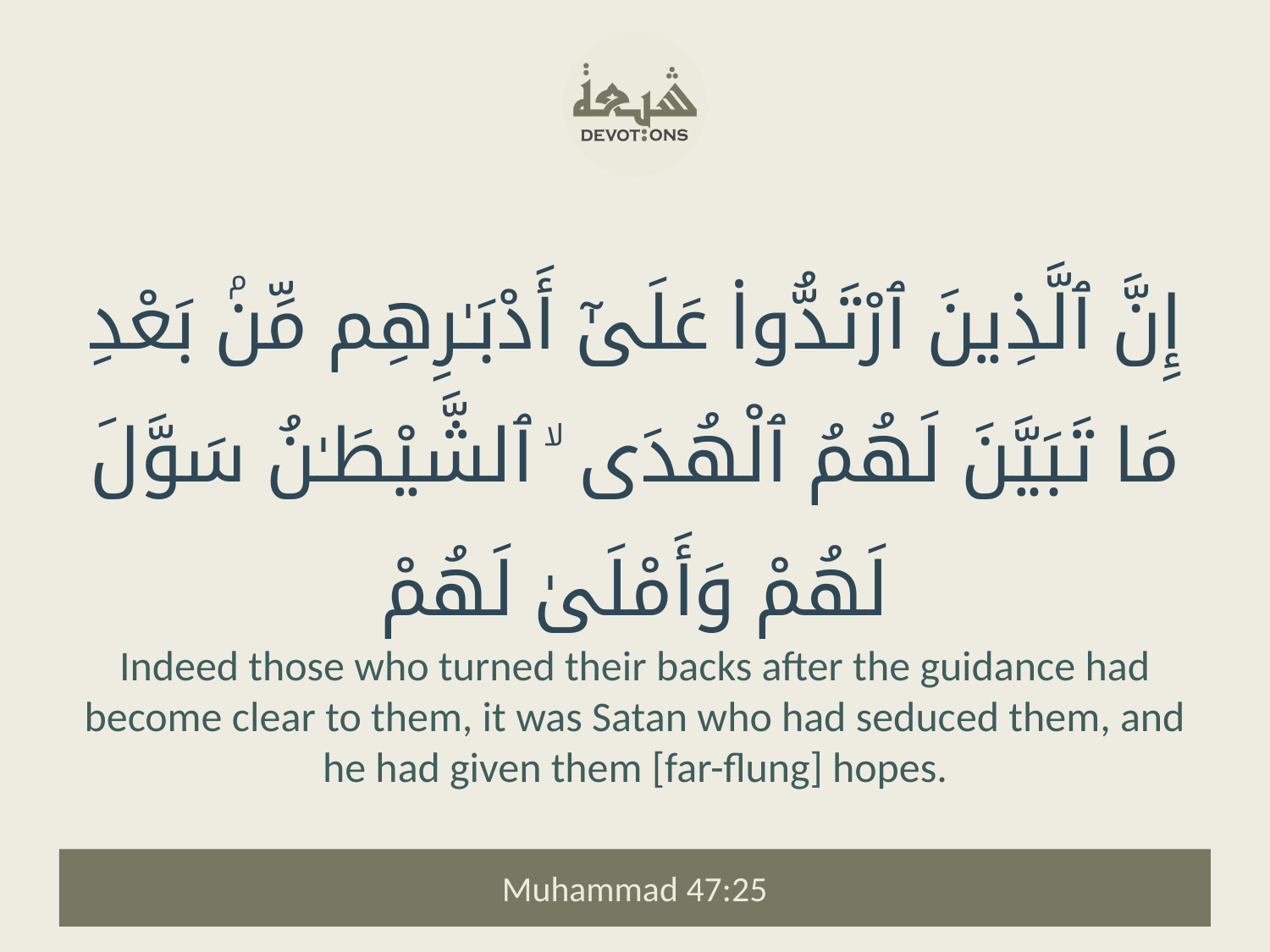

إِنَّ ٱلَّذِينَ ٱرْتَدُّوا۟ عَلَىٰٓ أَدْبَـٰرِهِم مِّنۢ بَعْدِ مَا تَبَيَّنَ لَهُمُ ٱلْهُدَى ۙ ٱلشَّيْطَـٰنُ سَوَّلَ لَهُمْ وَأَمْلَىٰ لَهُمْ
Indeed those who turned their backs after the guidance had become clear to them, it was Satan who had seduced them, and he had given them [far-flung] hopes.
Muhammad 47:25